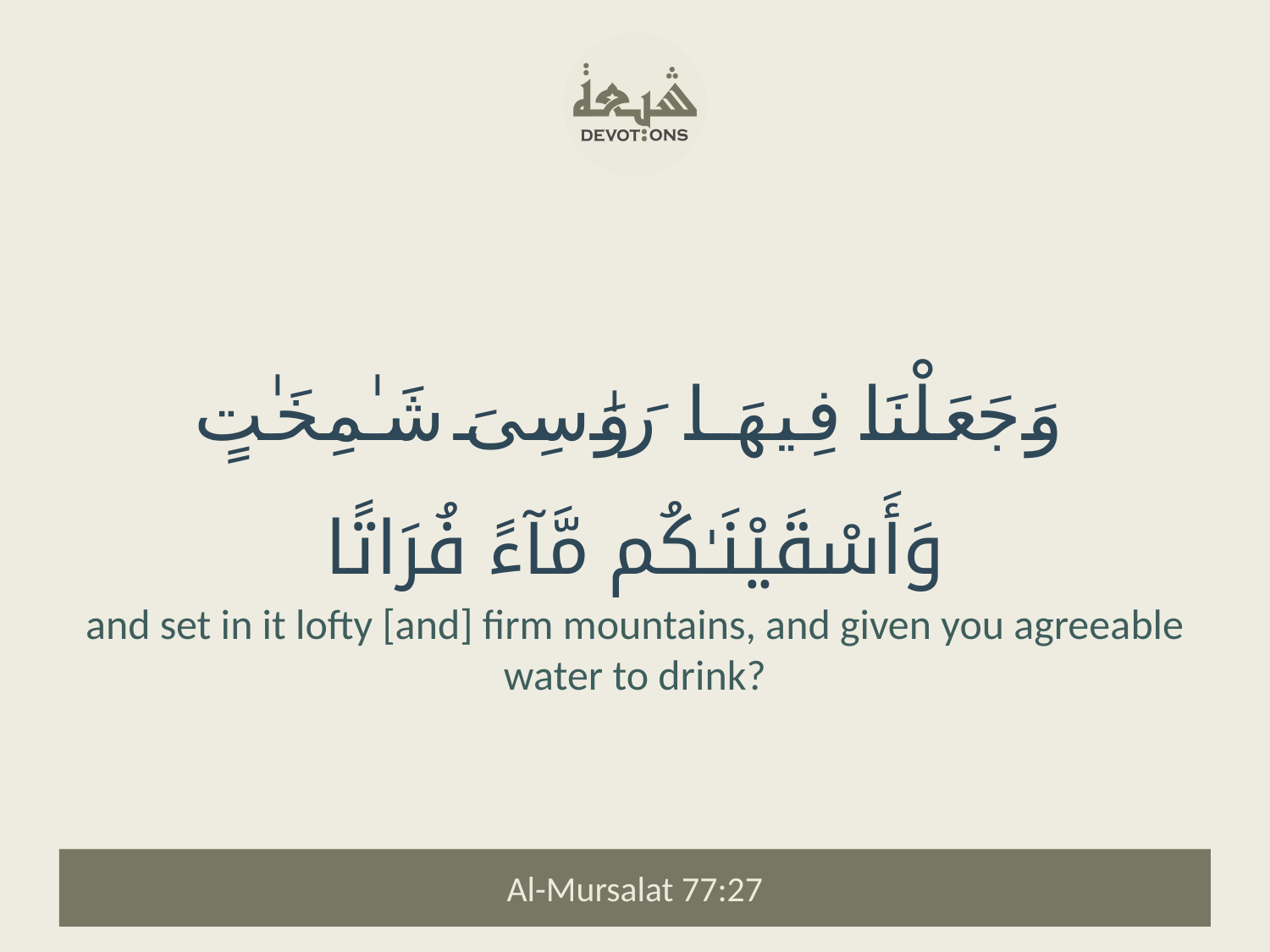

وَجَعَلْنَا فِيهَا رَوَٰسِىَ شَـٰمِخَـٰتٍ وَأَسْقَيْنَـٰكُم مَّآءً فُرَاتًا
and set in it lofty [and] firm mountains, and given you agreeable water to drink?
Al-Mursalat 77:27